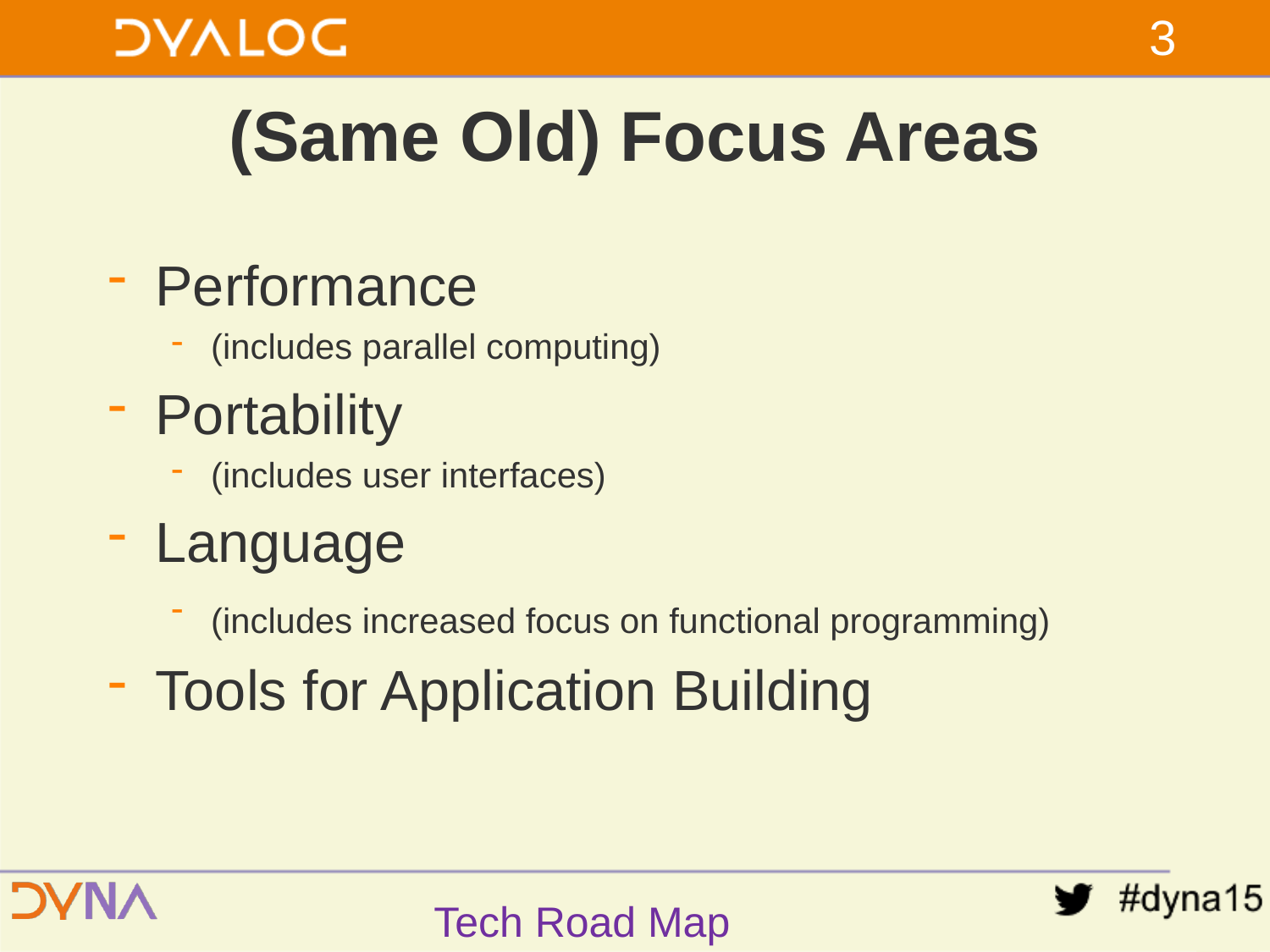

3
# (Same Old) Focus Areas
Performance
(includes parallel computing)
Portability
(includes user interfaces)
Language
(includes increased focus on functional programming)
Tools for Application Building
Tech Road Map